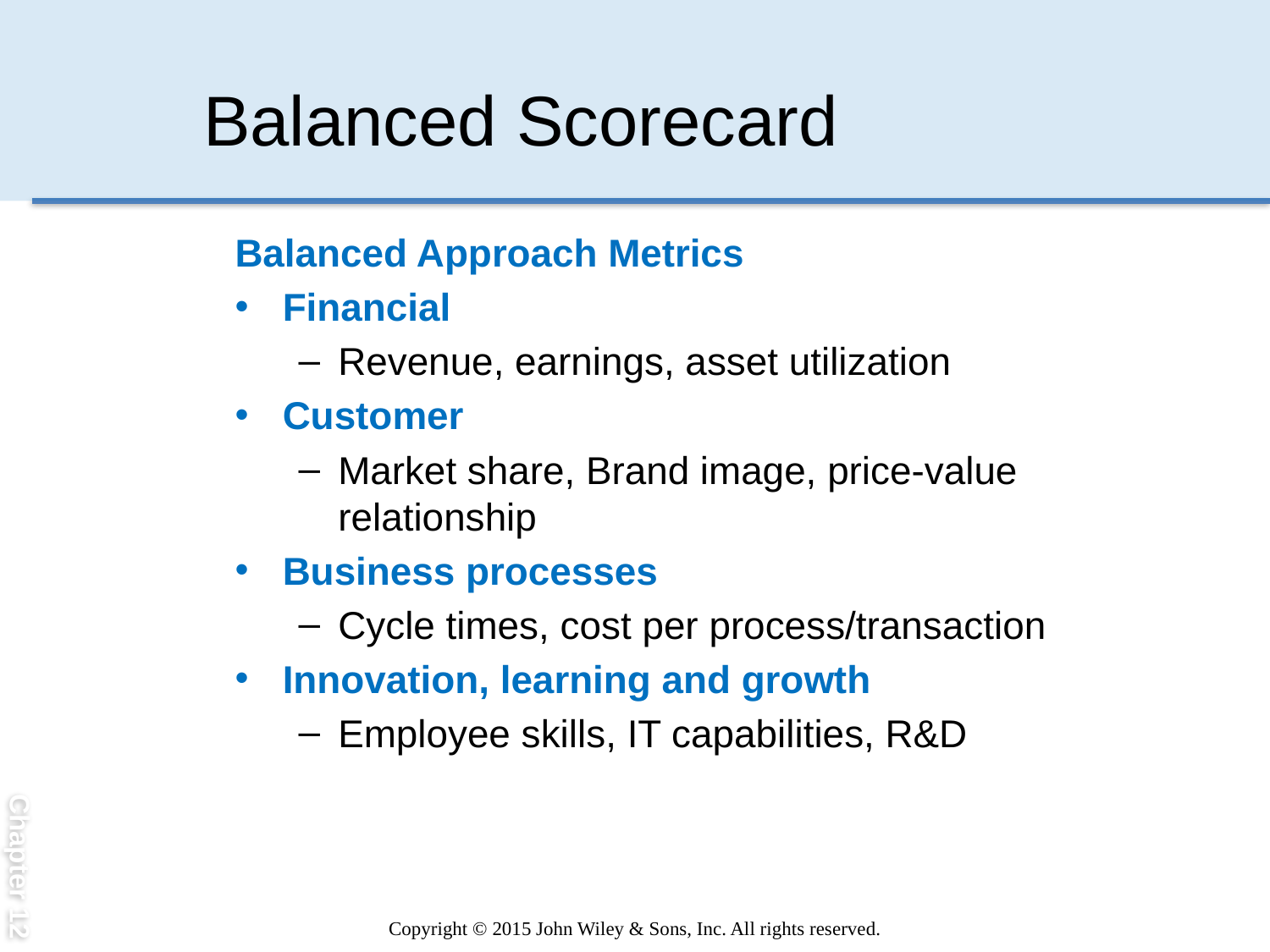

Chapter 12
# Balanced Scorecard
Balanced Approach Metrics
Financial
Revenue, earnings, asset utilization
Customer
Market share, Brand image, price-value relationship
Business processes
Cycle times, cost per process/transaction
Innovation, learning and growth
Employee skills, IT capabilities, R&D